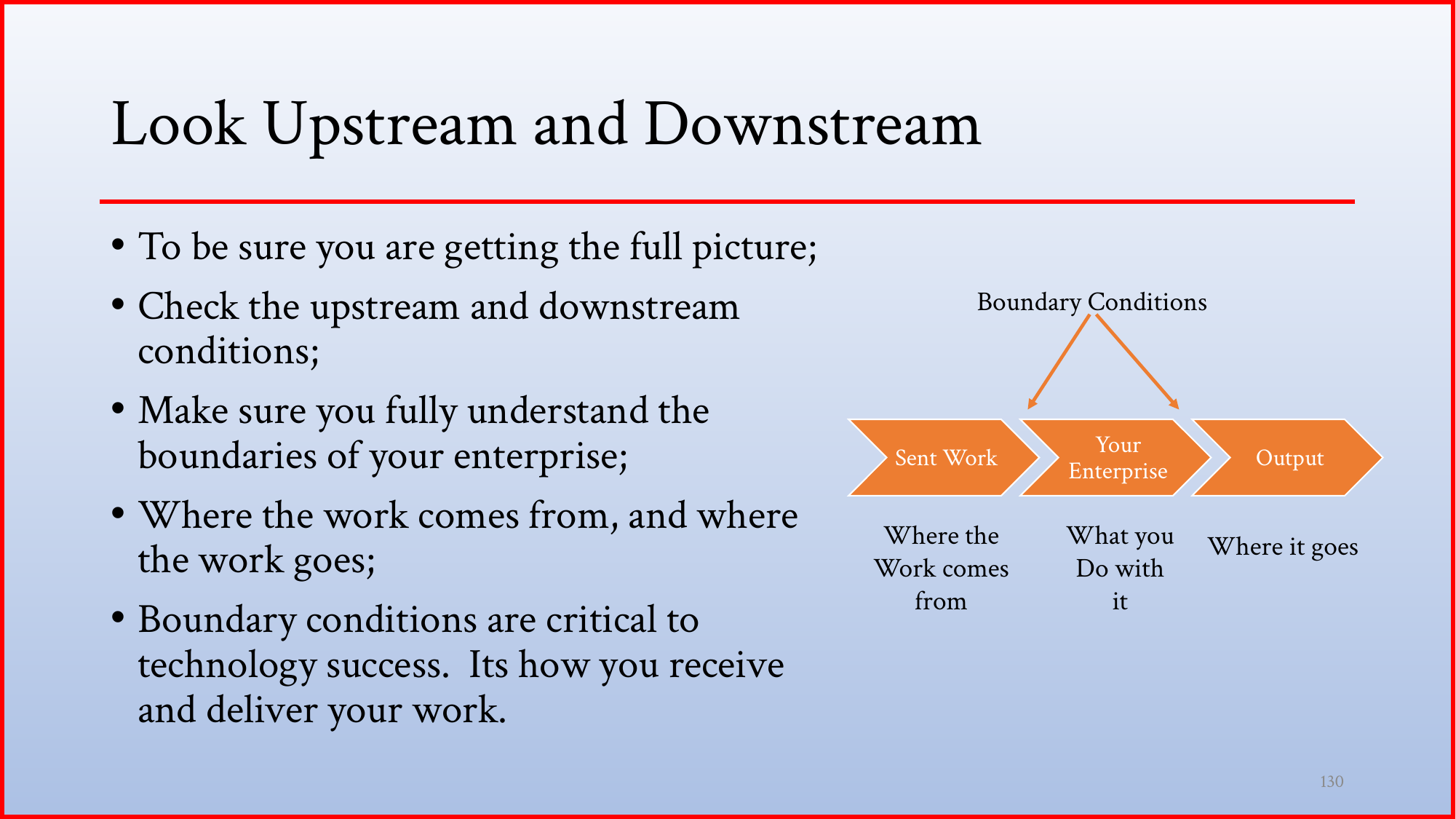

# Look Upstream and Downstream
To be sure you are getting the full picture;
Check the upstream and downstream conditions;
Make sure you fully understand the boundaries of your enterprise;
Where the work comes from, and where the work goes;
Boundary conditions are critical to technology success.  Its how you receive and deliver your work.
Sent Work
Your Enterprise
Output
Boundary Conditions
Where the
Work comes
from
What you
Do with
it
Where it goes
130